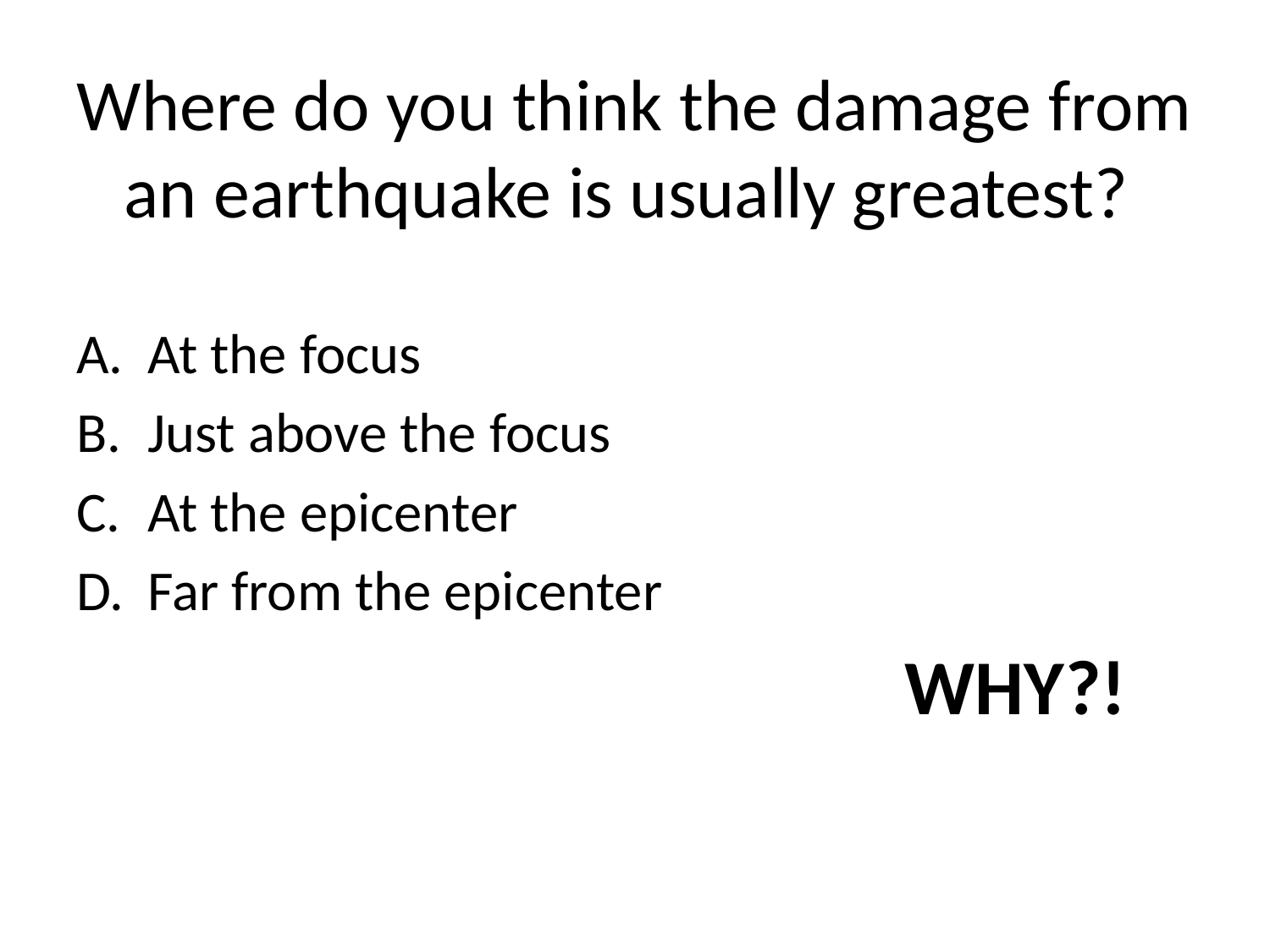

# Where do you think the damage from an earthquake is usually greatest?
At the focus
Just above the focus
At the epicenter
Far from the epicenter
						WHY?!